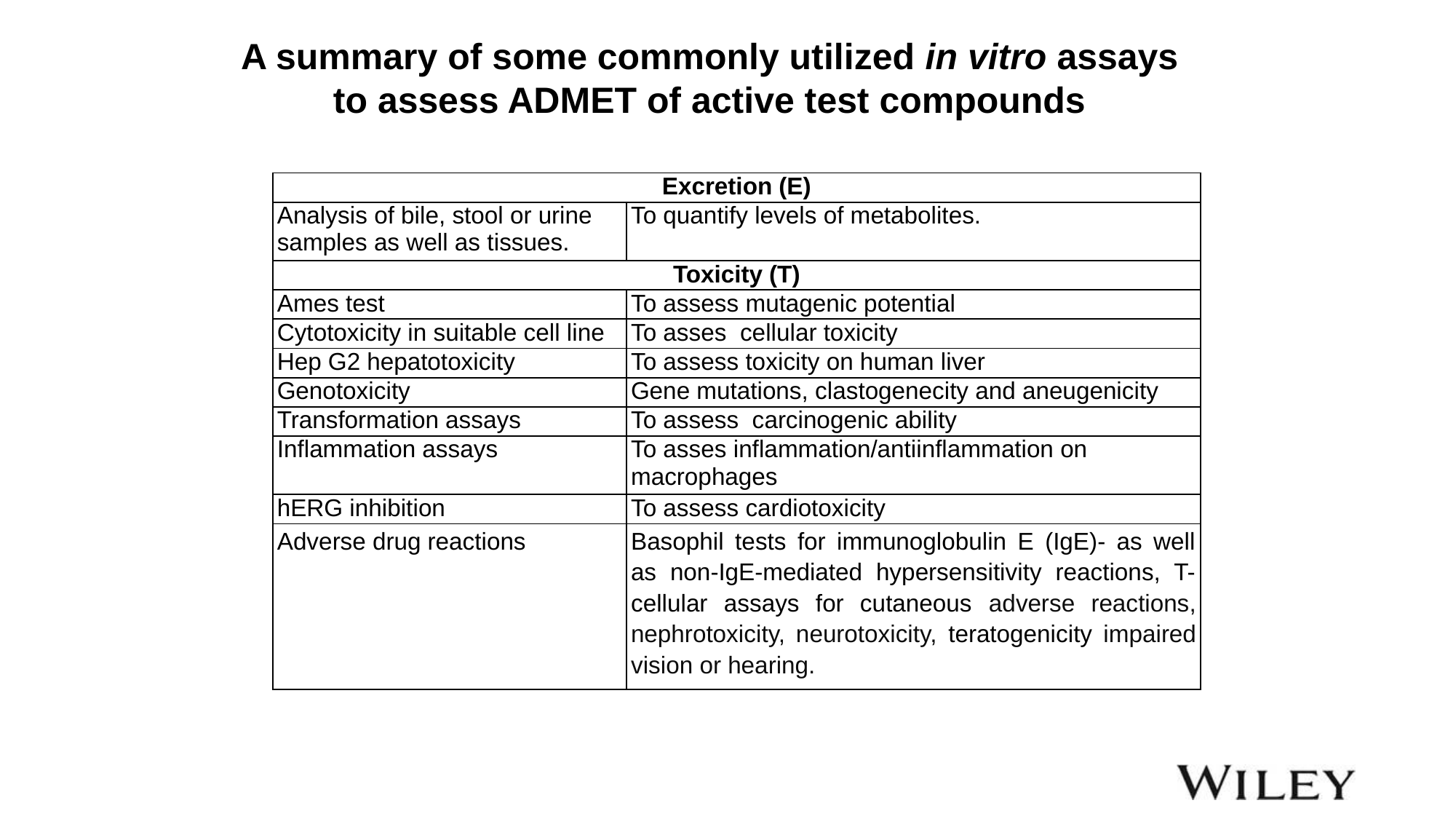

A summary of some commonly utilized in vitro assays to assess ADMET of active test compounds

| Excretion (E) |  |
| --- | --- |
| Analysis of bile, stool or urine samples as well as tissues. | To quantify levels of metabolites. |
| Toxicity (T) |  |
| Ames test | To assess mutagenic potential |
| Cytotoxicity in suitable cell line | To asses cellular toxicity |
| Hep G2 hepatotoxicity | To assess toxicity on human liver |
| Genotoxicity | Gene mutations, clastogenecity and aneugenicity |
| Transformation assays | To assess carcinogenic ability |
| Inflammation assays | To asses inflammation/antiinflammation on macrophages |
| hERG inhibition | To assess cardiotoxicity |
| Adverse drug reactions | Basophil tests for immunoglobulin E (IgE)- as well as non-IgE-mediated hypersensitivity reactions, T-cellular assays for cutaneous adverse reactions, nephrotoxicity, neurotoxicity, teratogenicity impaired vision or hearing. |